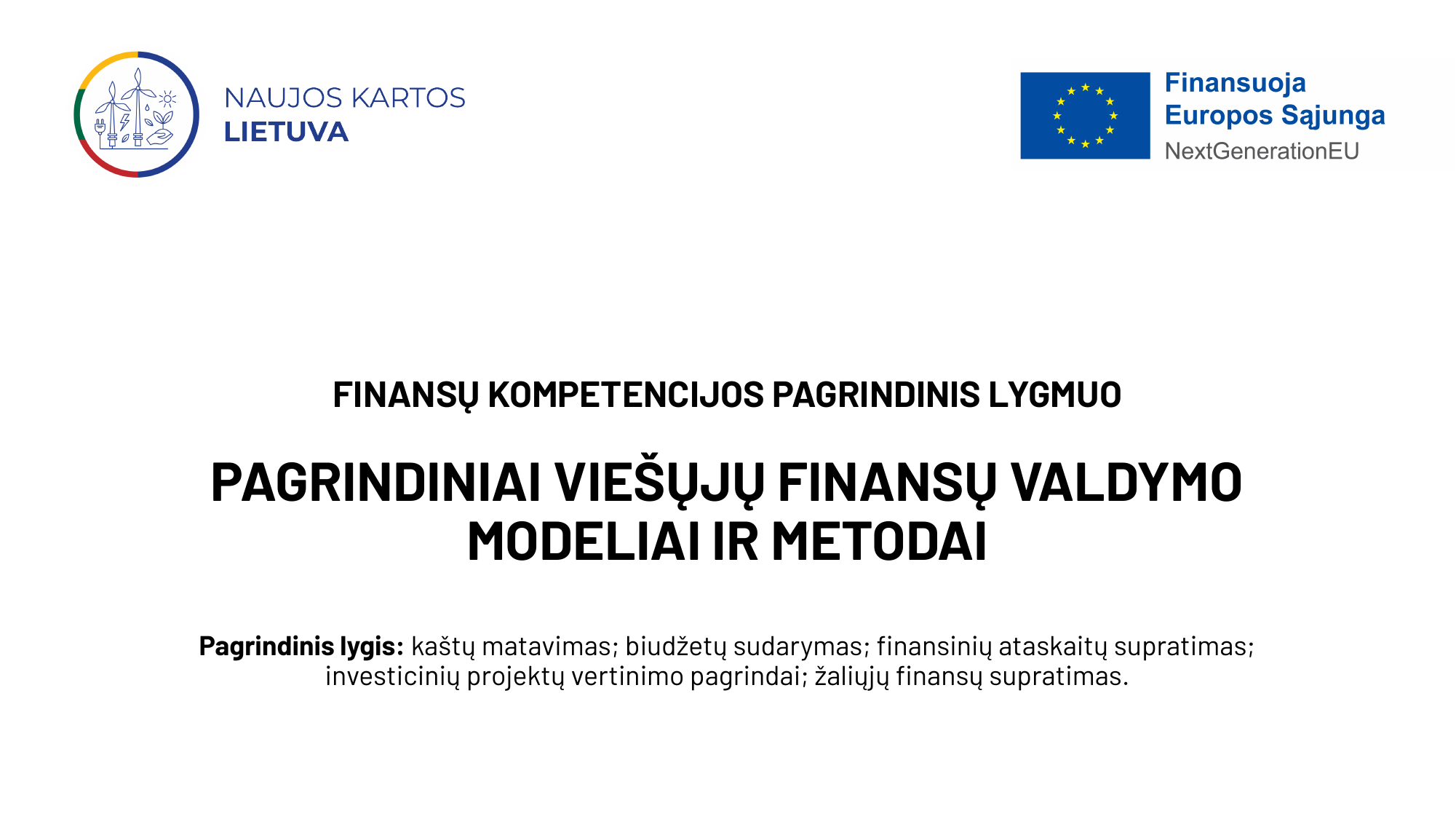

# FINANSŲ KOMPETENCIJOS PAGRINDINIS LYGMUO PAGRINDINIAI VIEŠŲJŲ FINANSŲ VALDYMO MODELIAI IR METODAI
Pagrindinis lygis: kaštų matavimas; biudžetų sudarymas; finansinių ataskaitų supratimas; investicinių projektų vertinimo pagrindai; žaliųjų finansų supratimas.